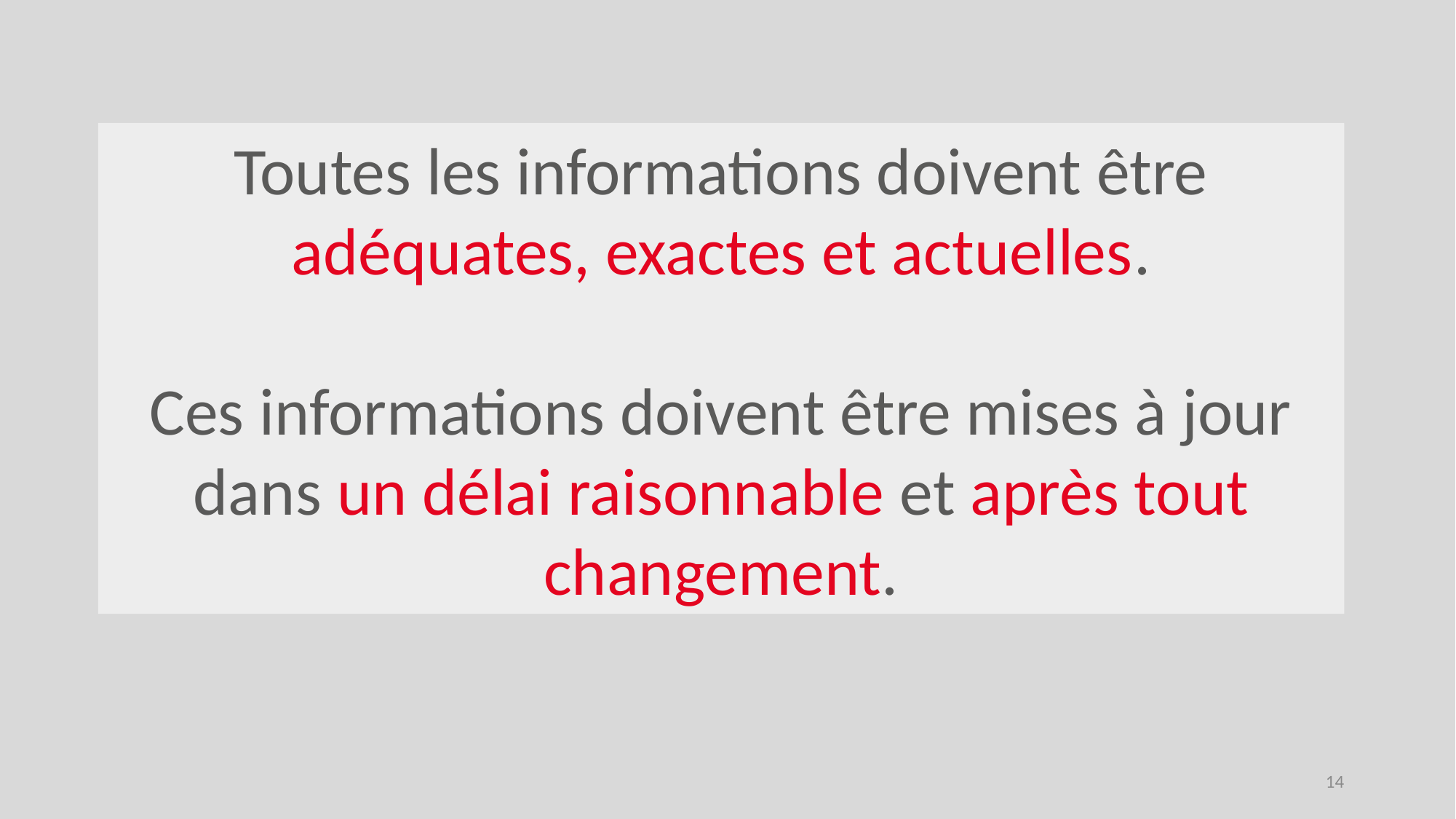

Toutes les informations doivent être adéquates, exactes et actuelles.
Ces informations doivent être mises à jour dans un délai raisonnable et après tout changement.
14